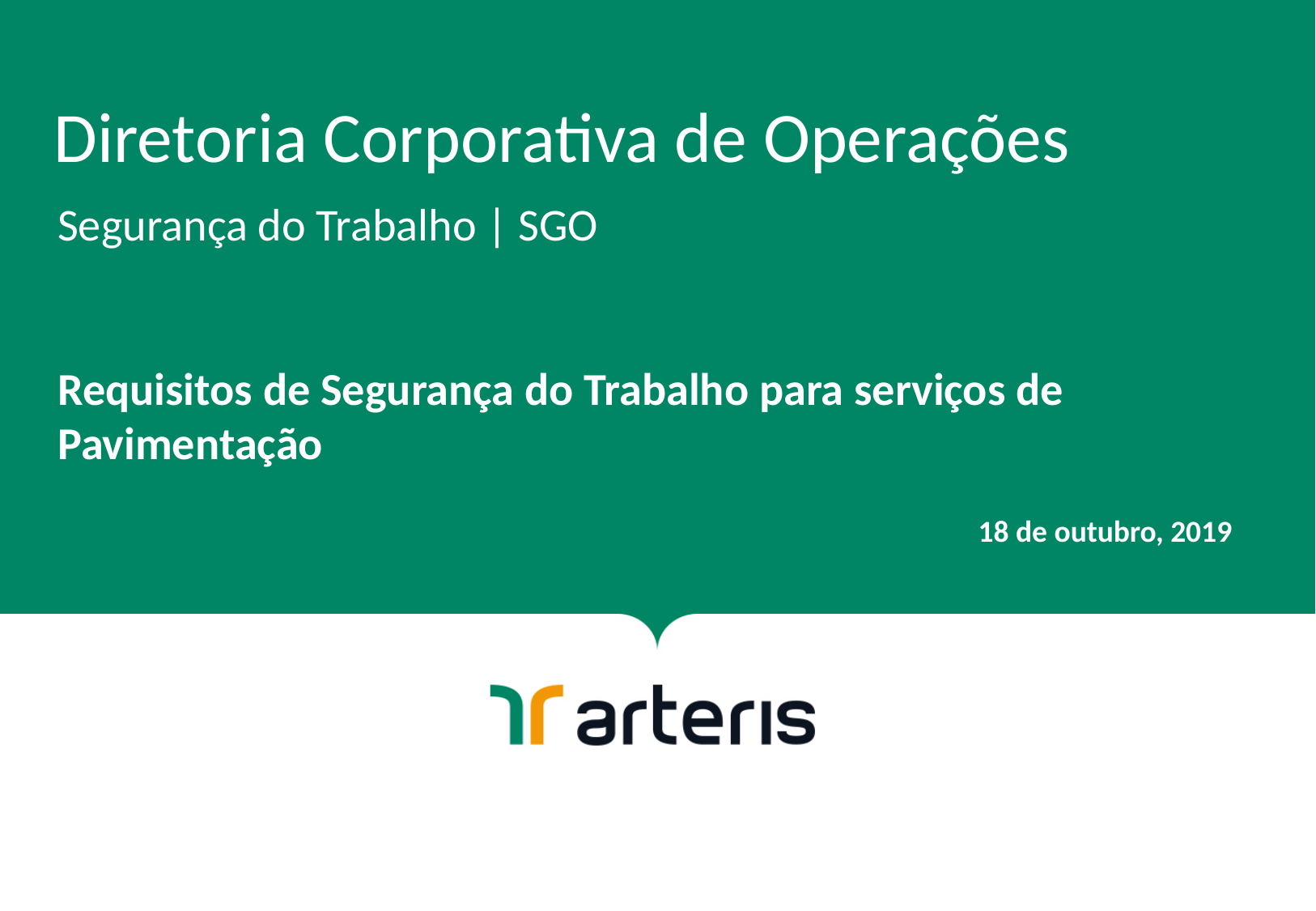

Diretoria Corporativa de Operações

Segurança do Trabalho | SGO

Requisitos de Segurança do Trabalho para serviços de Pavimentação

 18 de outubro, 2019